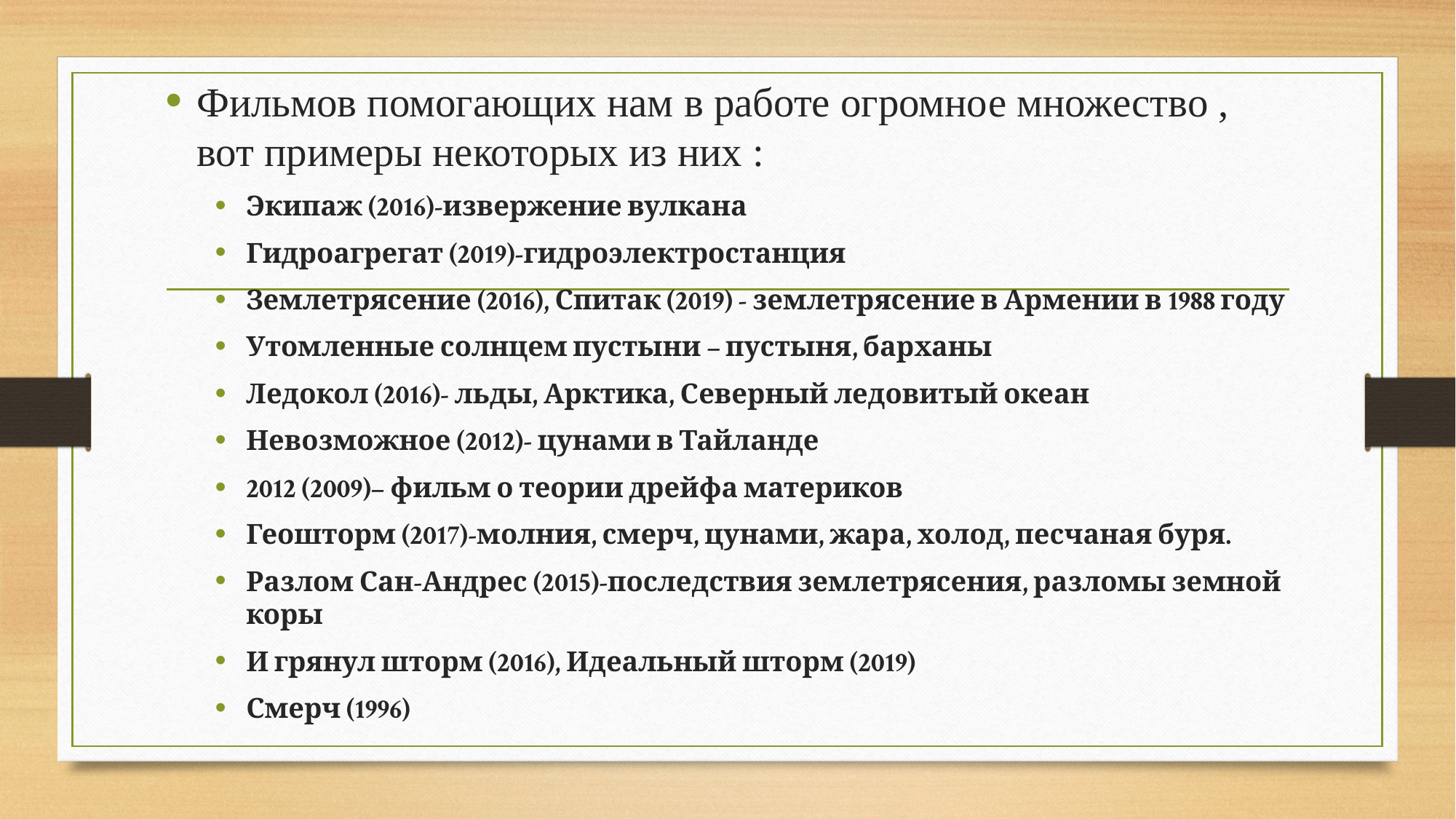

Фильмов помогающих нам в работе огромное множество , вот примеры некоторых из них :
Экипаж (2016)-извержение вулкана
Гидроагрегат (2019)-гидроэлектростанция
Землетрясение (2016), Спитак (2019) - землетрясение в Армении в 1988 году
Утомленные солнцем пустыни – пустыня, барханы
Ледокол (2016)- льды, Арктика, Северный ледовитый океан
Невозможное (2012)- цунами в Тайланде
2012 (2009)– фильм о теории дрейфа материков
Геошторм (2017)-молния, смерч, цунами, жара, холод, песчаная буря.
Разлом Сан-Андрес (2015)-последствия землетрясения, разломы земной коры
И грянул шторм (2016), Идеальный шторм (2019)
Смерч (1996)